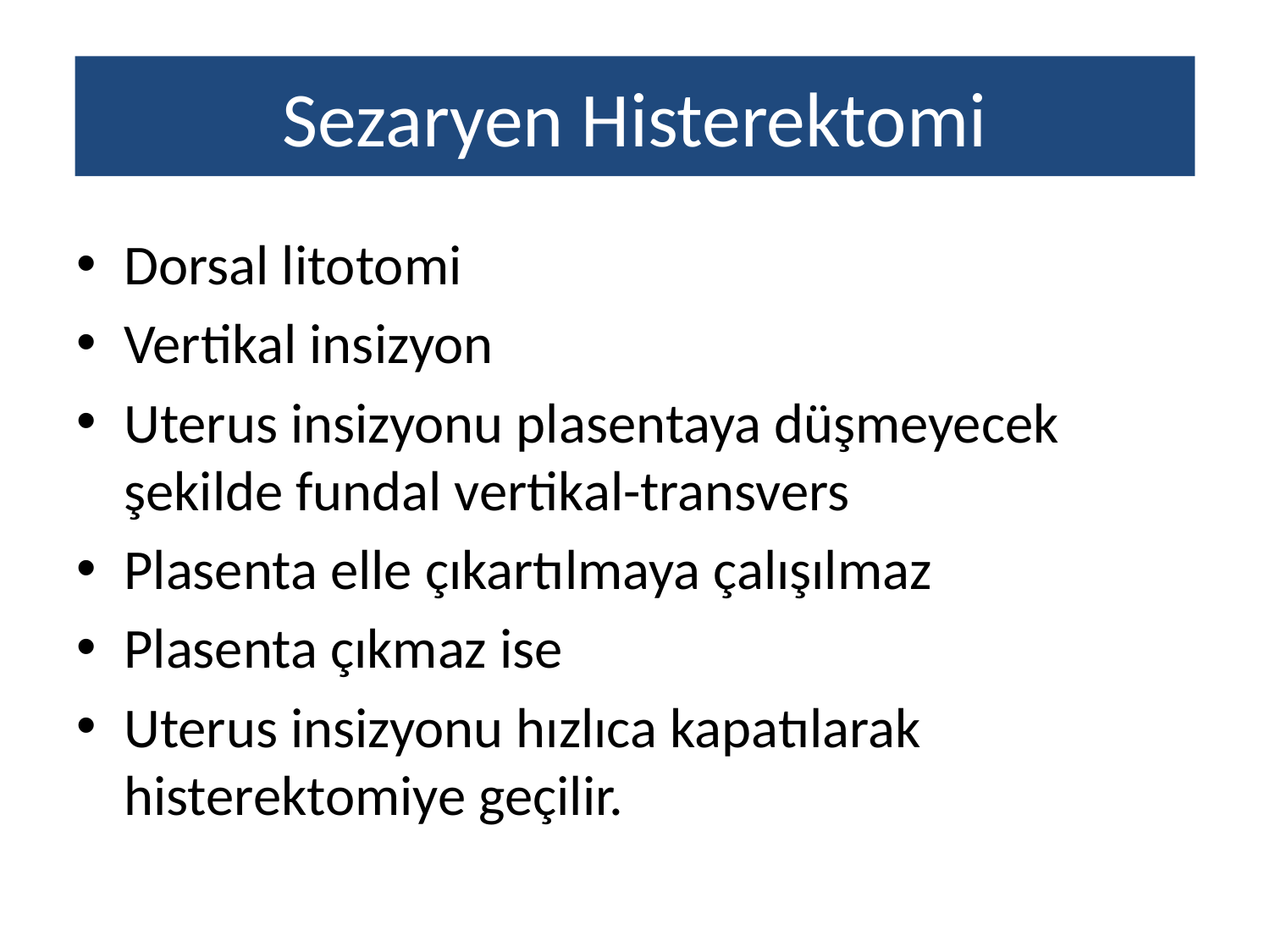

# Sezaryen Histerektomi
Dorsal litotomi
Vertikal insizyon
Uterus insizyonu plasentaya düşmeyecek şekilde fundal vertikal-transvers
Plasenta elle çıkartılmaya çalışılmaz
Plasenta çıkmaz ise
Uterus insizyonu hızlıca kapatılarak histerektomiye geçilir.